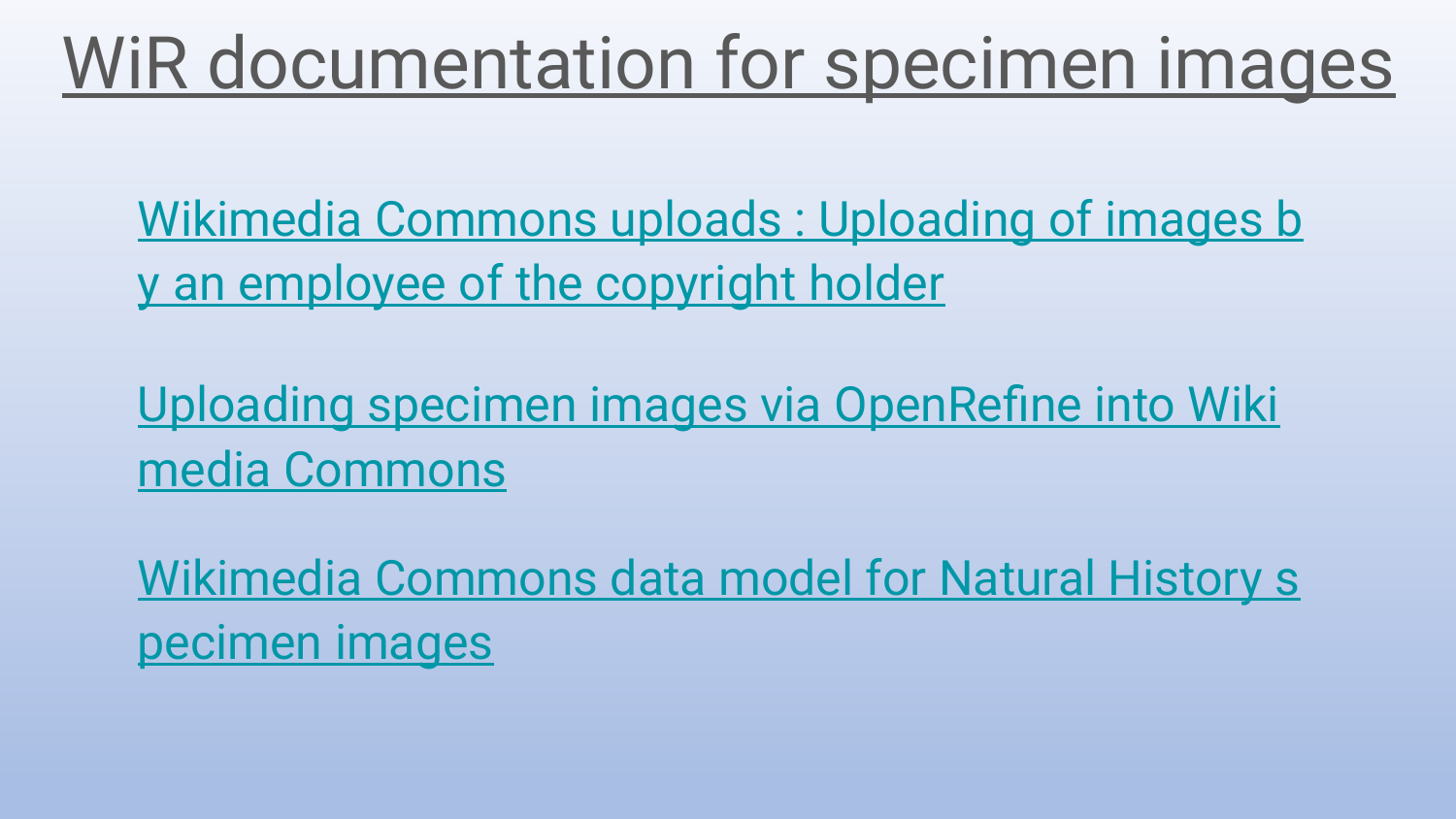

WiR documentation for specimen images
Wikimedia Commons uploads : Uploading of images by an employee of the copyright holder

Uploading specimen images via OpenRefine into Wikimedia Commons

Wikimedia Commons data model for Natural History specimen images